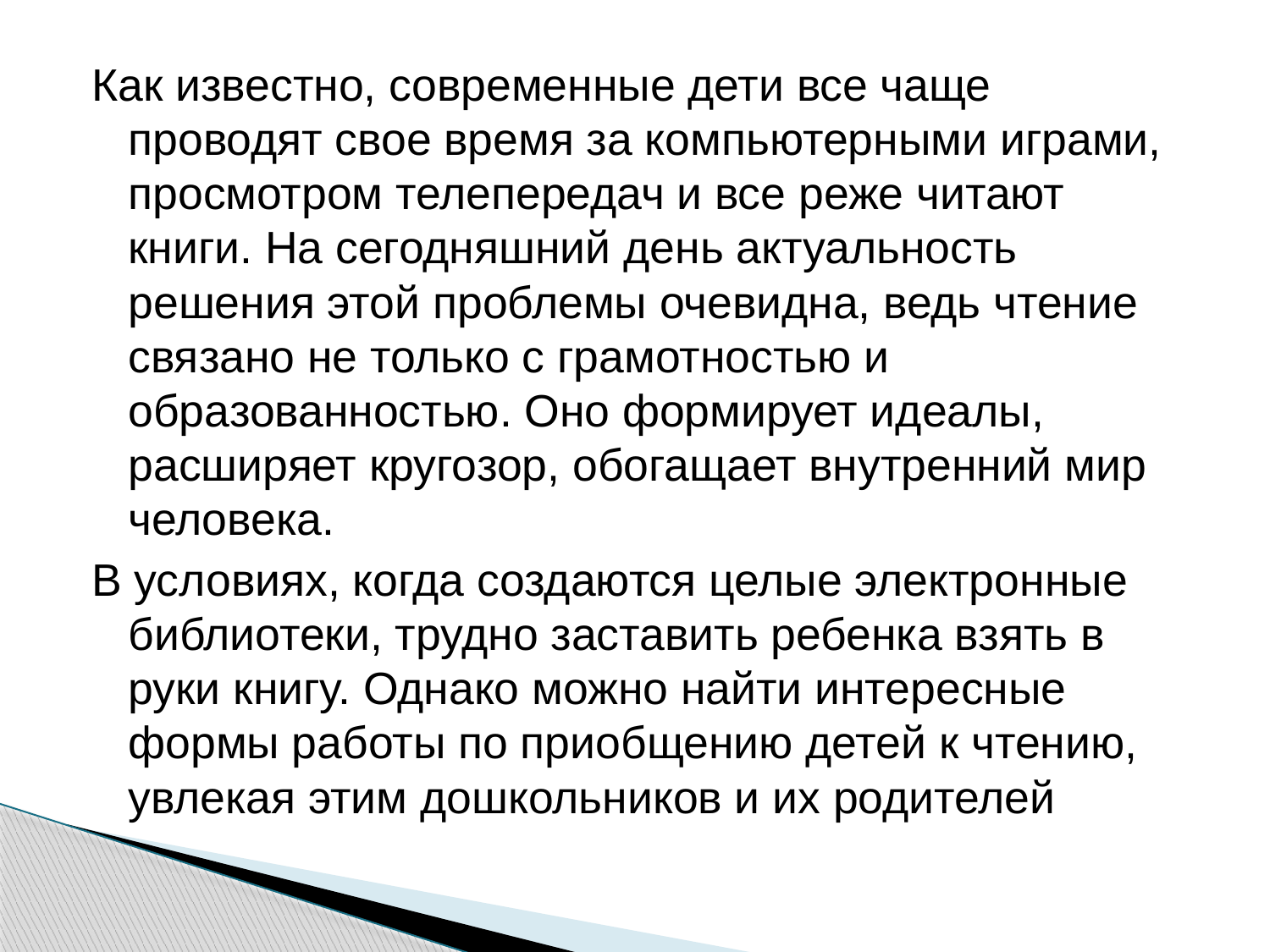

Как известно, современные дети все чаще проводят свое время за компьютерными играми, просмотром телепередач и все реже читают книги. На сегодняшний день актуальность решения этой проблемы очевидна, ведь чтение связано не только с грамотностью и образованностью. Оно формирует идеалы, расширяет кругозор, обогащает внутренний мир человека.
В условиях, когда создаются целые электронные библиотеки, трудно заставить ребенка взять в руки книгу. Однако можно найти интересные формы работы по приобщению детей к чтению, увлекая этим дошкольников и их родителей